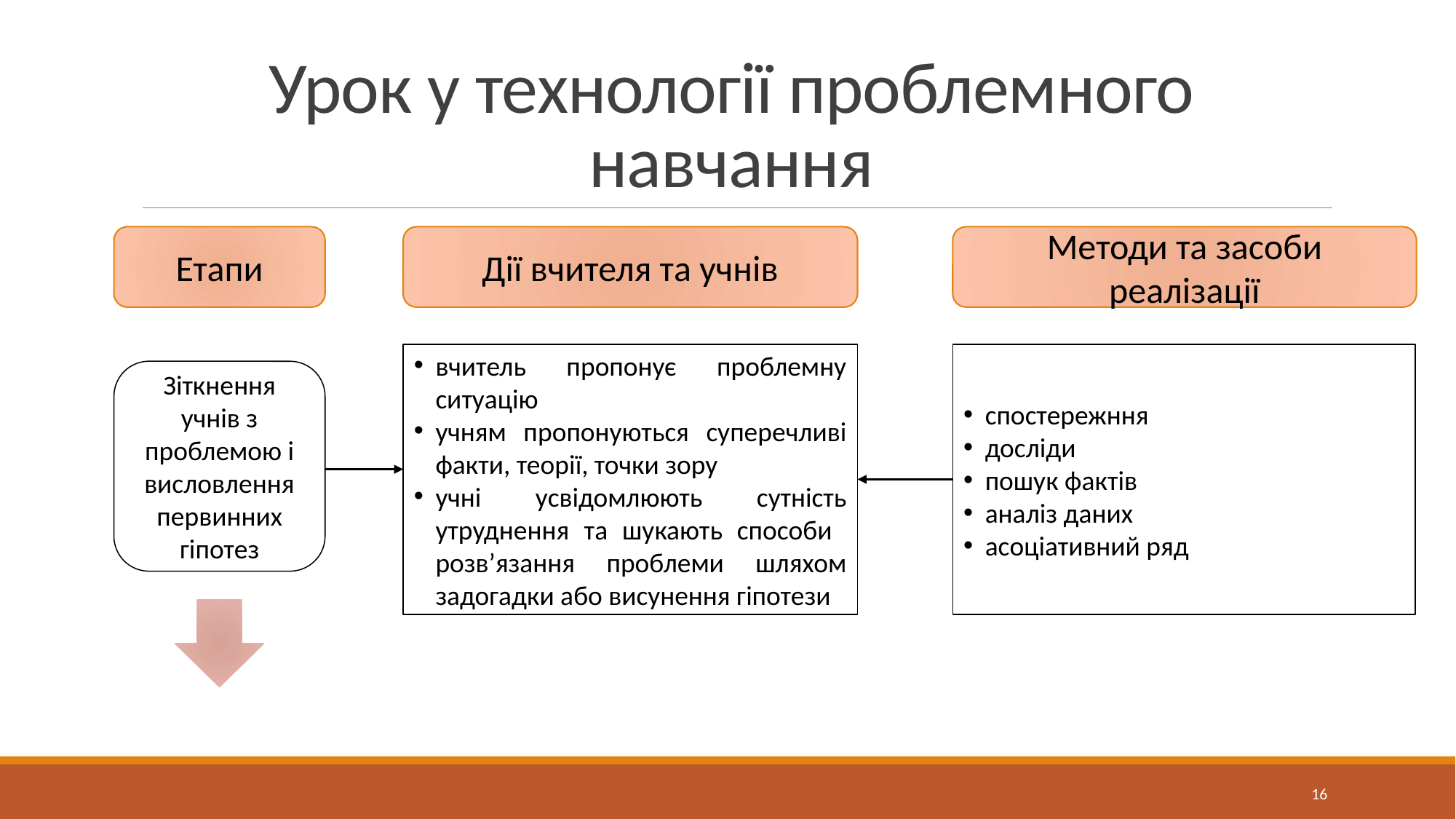

# Урок у технології проблемного навчання
Етапи
Дії вчителя та учнів
Методи та засоби реалізації
вчитель пропонує проблемну ситуацію
учням пропонуються суперечливі факти, теорії, точки зору
учні усвідомлюють сутність утруднення та шукають способи  розв’язання проблеми шляхом задогадки або висунення гіпотези
спостережння
досліди
пошук фактів
аналіз даних
асоціативний ряд
Зіткнення учнів з проблемою і висловлення первинних гіпотез

16